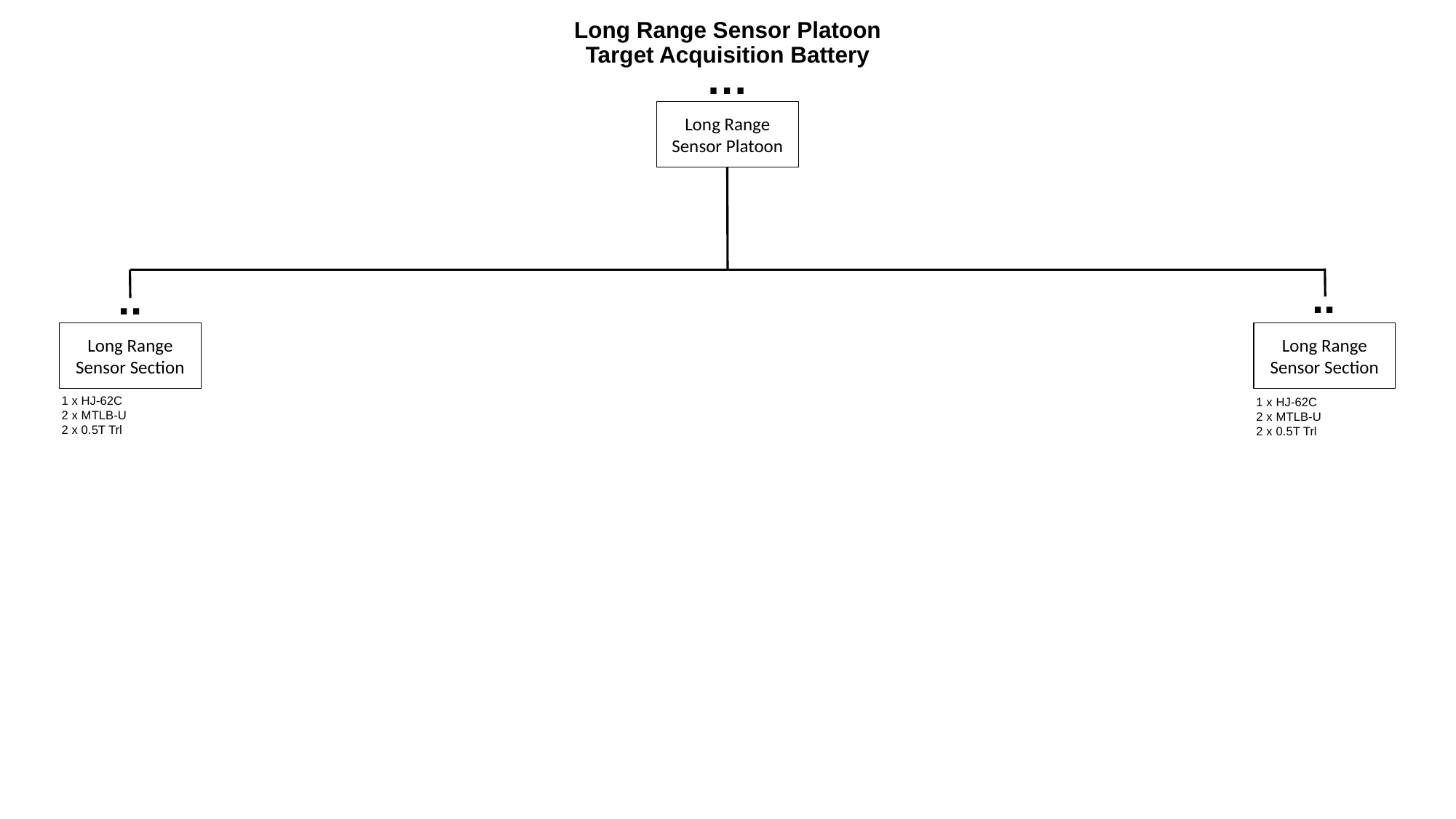

# Long Range Sensor Platoon Target Acquisition Battery
…
Long Range
Sensor Platoon
..
..
Long Range
Sensor Section
Long Range
Sensor Section
1 x HJ-62C
2 x MTLB-U
2 x 0.5T Trl
1 x HJ-62C
2 x MTLB-U
2 x 0.5T Trl